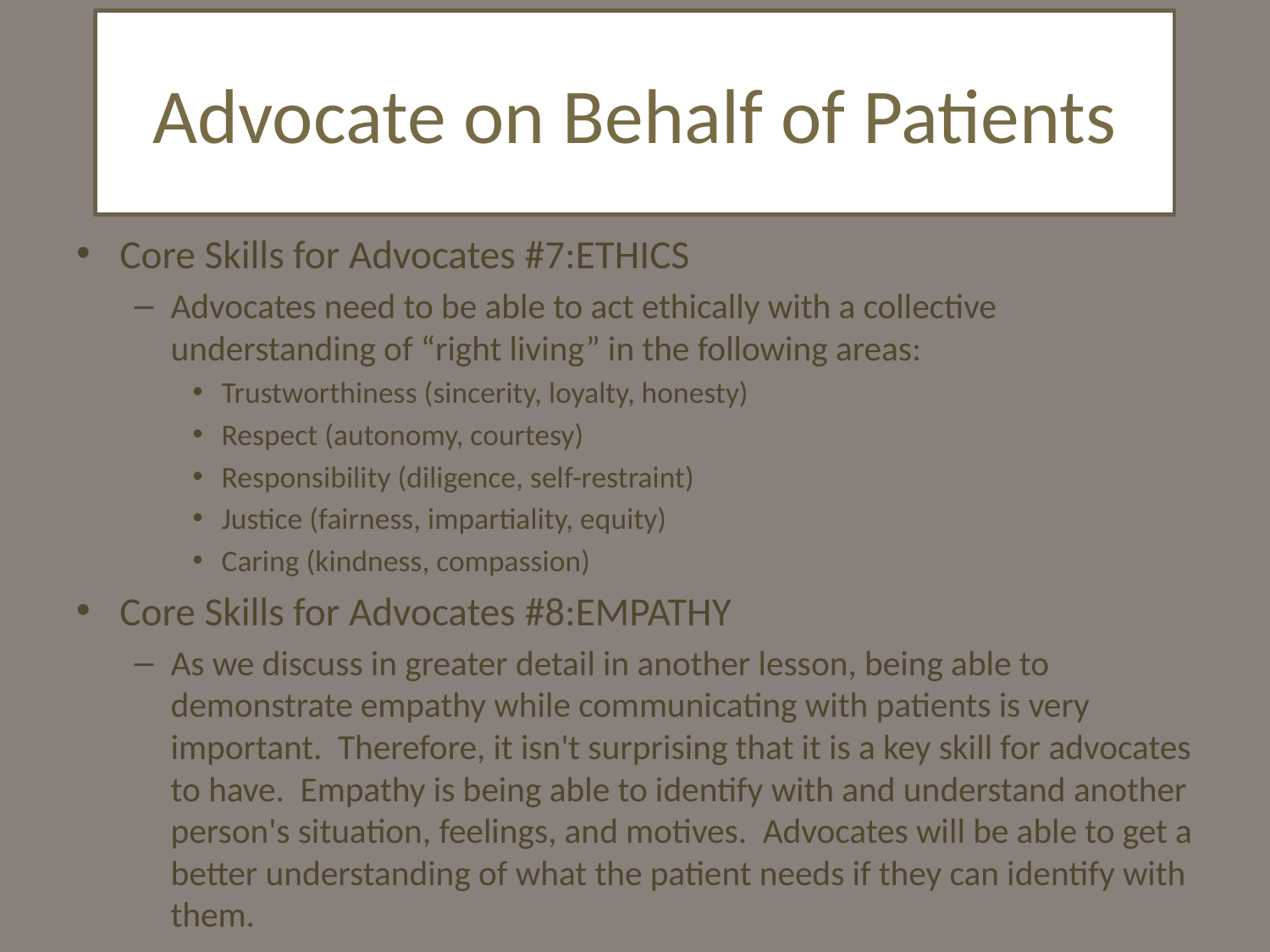

Advocate on Behalf of Patients
Core Skills for Advocates #7:ETHICS
Advocates need to be able to act ethically with a collective understanding of “right living” in the following areas:
Trustworthiness (sincerity, loyalty, honesty)
Respect (autonomy, courtesy)
Responsibility (diligence, self-restraint)
Justice (fairness, impartiality, equity)
Caring (kindness, compassion)
Core Skills for Advocates #8:EMPATHY
As we discuss in greater detail in another lesson, being able to demonstrate empathy while communicating with patients is very important.  Therefore, it isn't surprising that it is a key skill for advocates to have.  Empathy is being able to identify with and understand another person's situation, feelings, and motives.  Advocates will be able to get a better understanding of what the patient needs if they can identify with them.